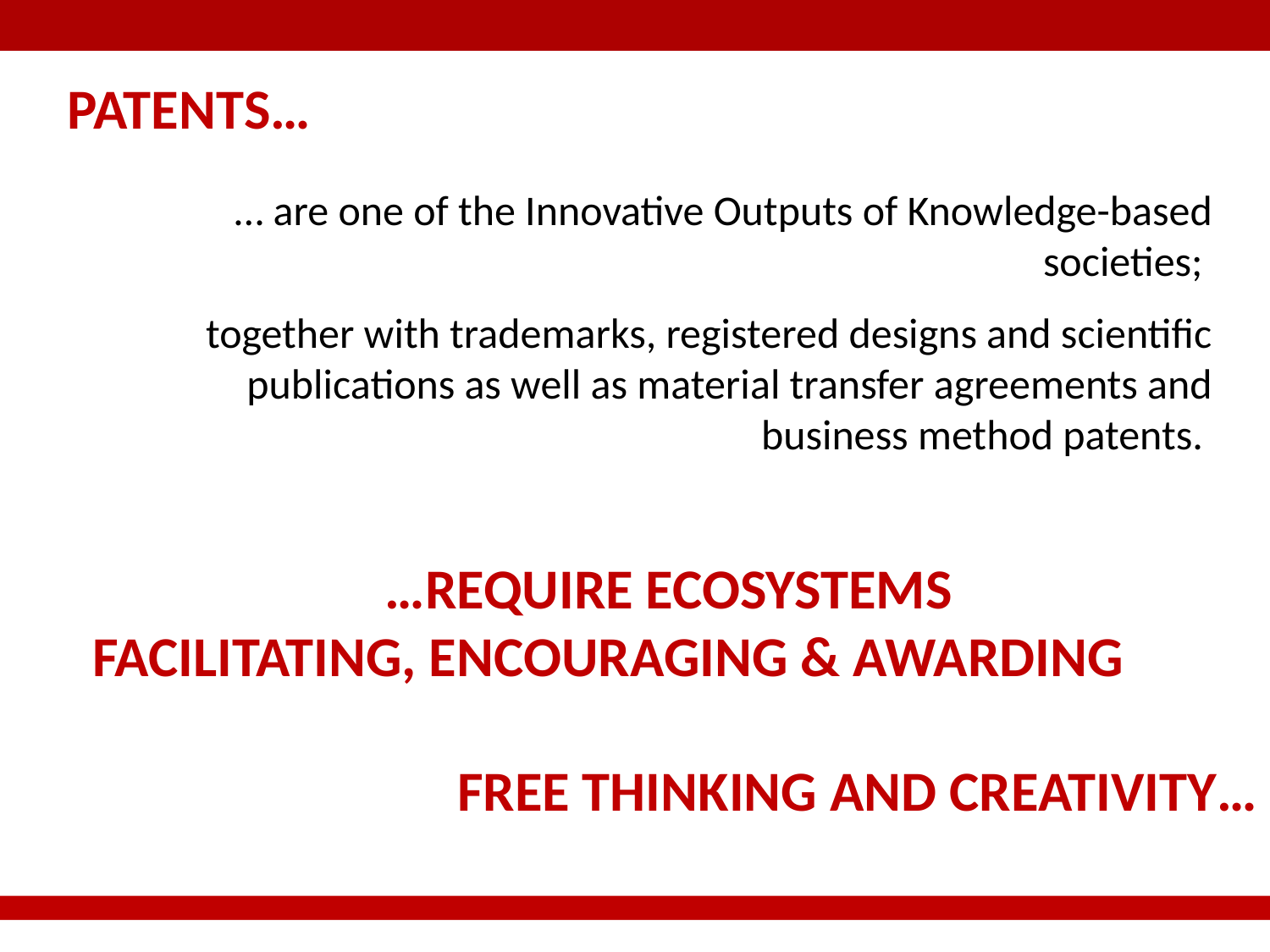

PATENTS…
… are one of the Innovative Outputs of Knowledge-based societies;
together with trademarks, registered designs and scientific publications as well as material transfer agreements and business method patents.
…REQUIRE ECOSYSTEMS
FACILITATING, ENCOURAGING & AWARDING

FREE THINKING AND CREATIVITY…